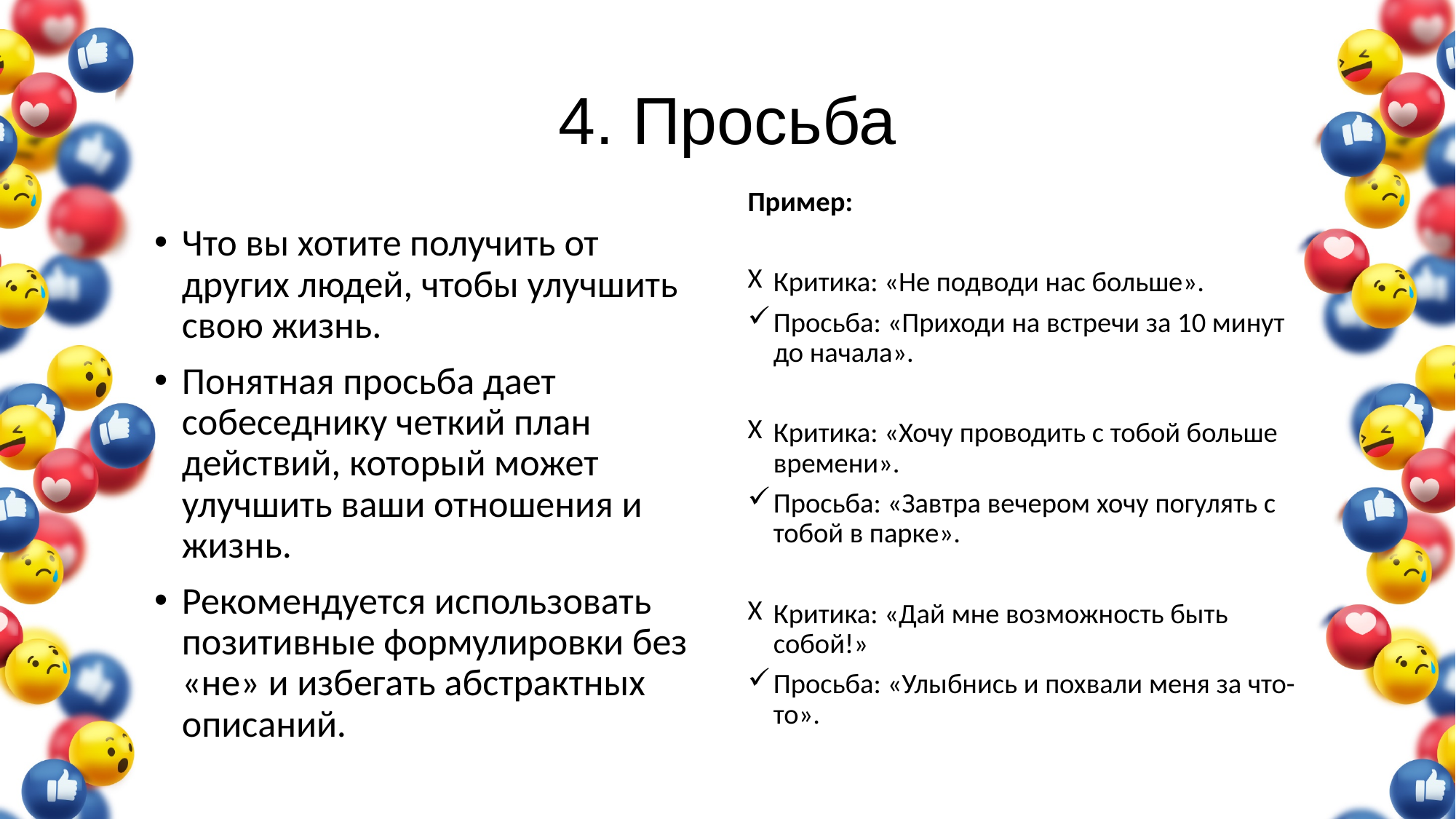

# 4. Просьба
Пример:

Критика: «Не подводи нас больше».
Просьба: «Приходи на встречи за 10 минут до начала».

Критика: «Хочу проводить с тобой больше времени».
Просьба: «Завтра вечером хочу погулять с тобой в парке».

Критика: «Дай мне возможность быть собой!»
Просьба: «Улыбнись и похвали меня за что-то».

Что вы хотите получить от других людей, чтобы улучшить свою жизнь.
Понятная просьба дает собеседнику четкий план действий, который может улучшить ваши отношения и жизнь.
Рекомендуется использовать позитивные формулировки без «не» и избегать абстрактных описаний.